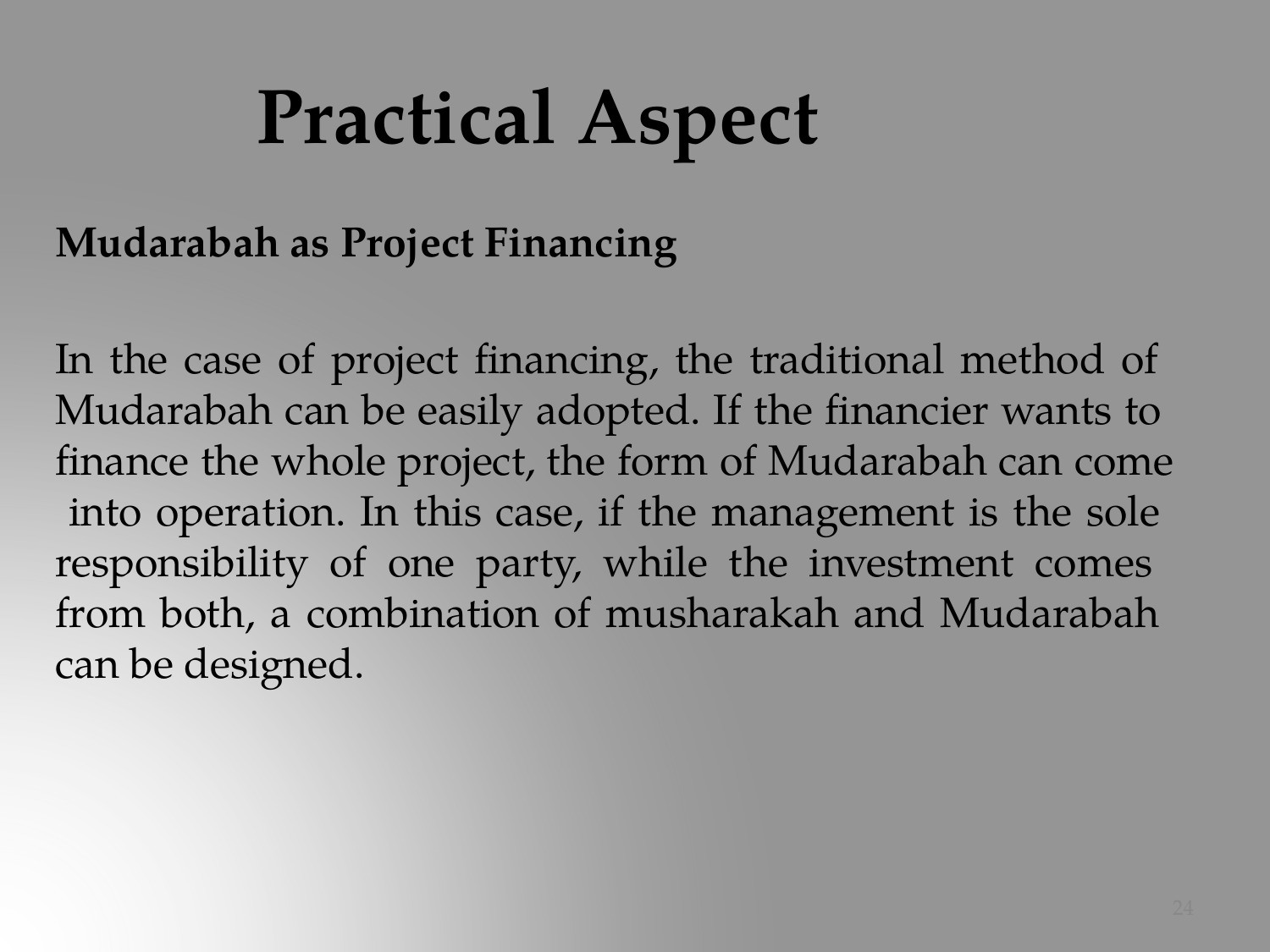

# Practical Aspect
Mudarabah as Project Financing

In the case of project financing, the traditional method of  Mudarabah can be easily adopted. If the financier wants to  finance the whole project, the form of Mudarabah can come  into operation. In this case, if the management is the sole  responsibility of one party, while the investment comes  from both, a combination of musharakah and Mudarabah  can be designed.
24